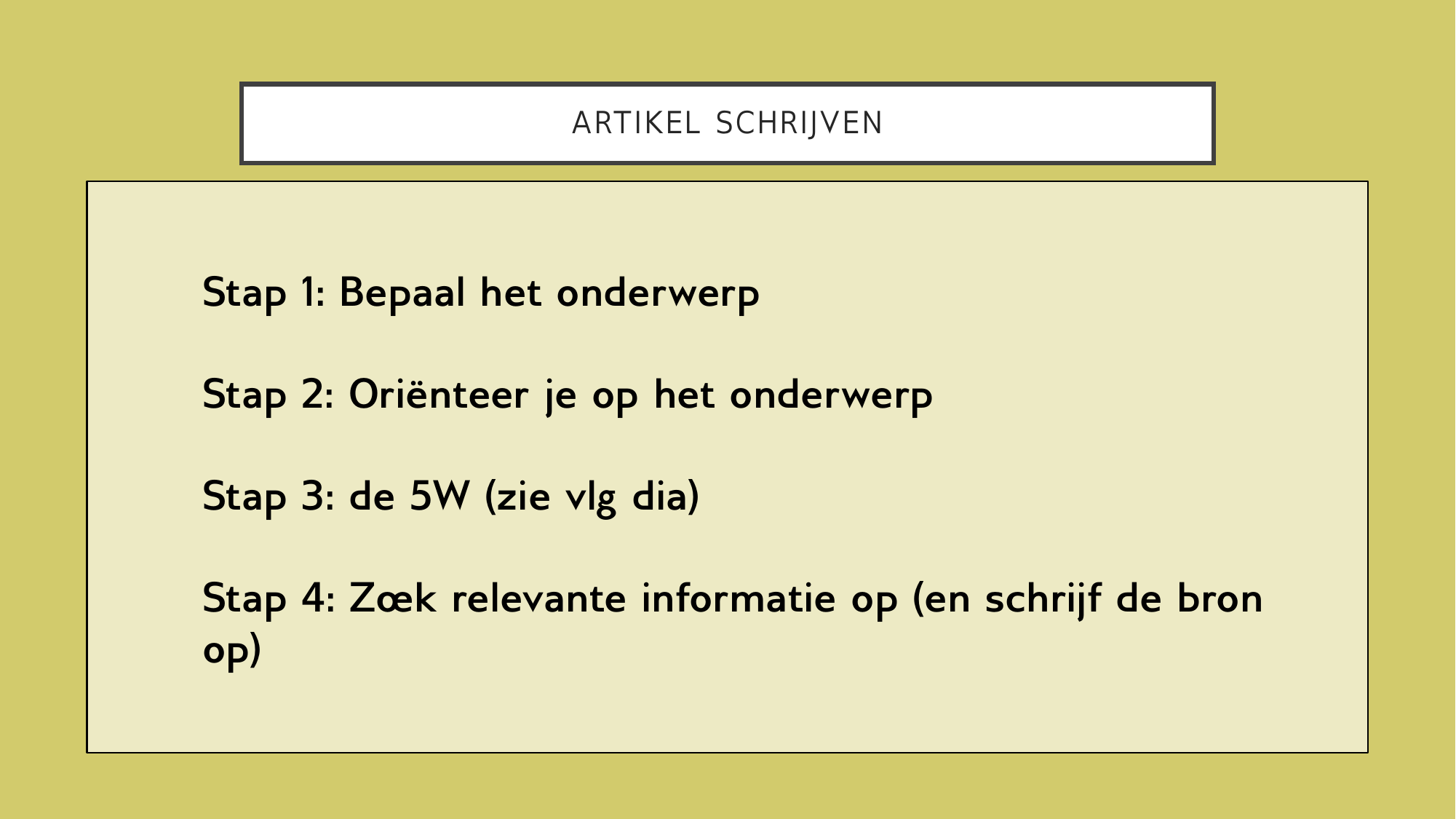

# Artikel schrijven

Stap 1: Bepaal het onderwerp

Stap 2: Oriënteer je op het onderwerp

Stap 3: de 5W (zie vlg dia)

Stap 4: Zoek relevante informatie op (en schrijf de bron op)